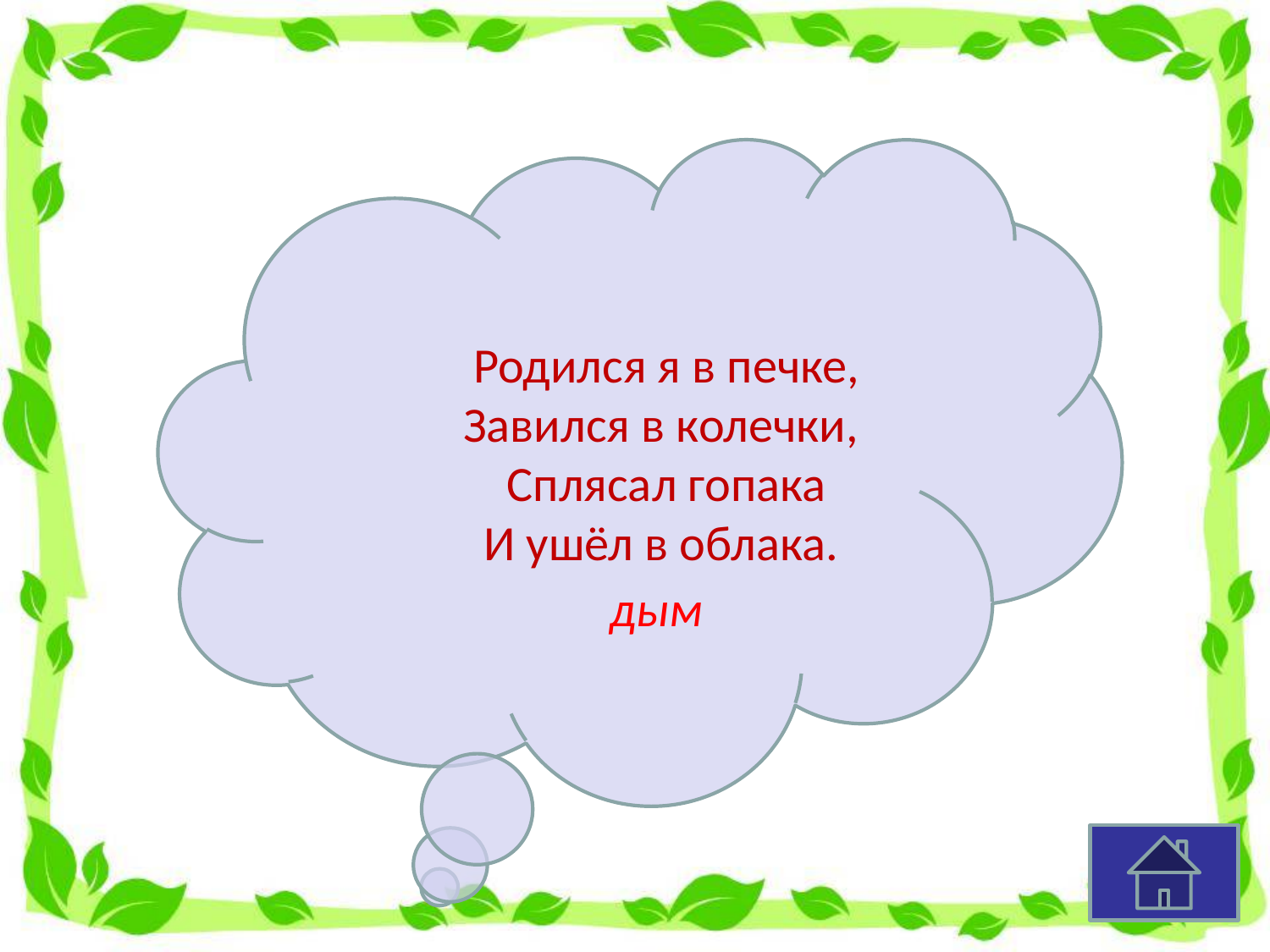

Родился я в печке,
Завился в колечки,
Сплясал гопака
И ушёл в облака.
дым